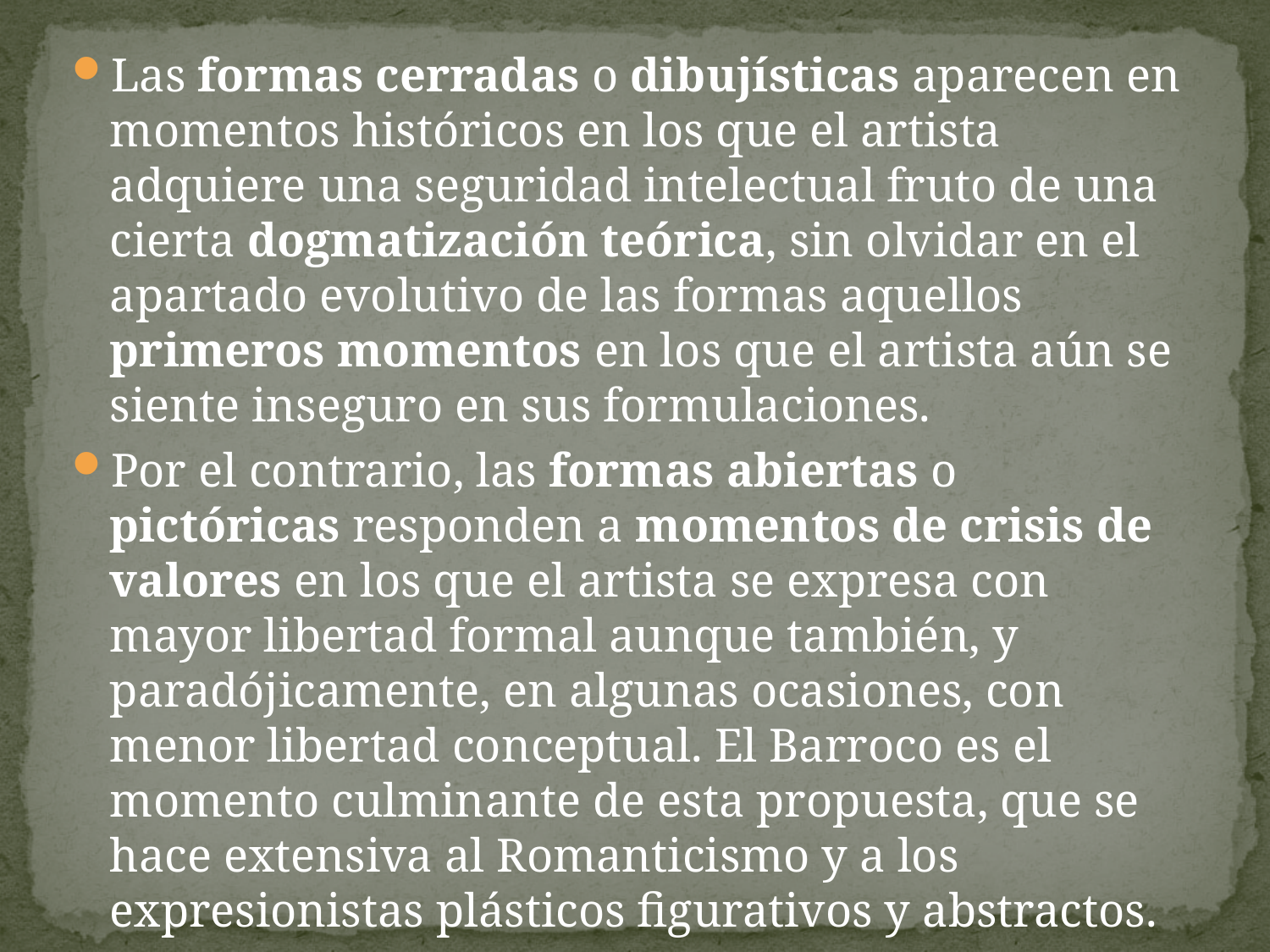

Las formas cerradas o dibujísticas aparecen en momentos históricos en los que el artista adquiere una seguridad intelectual fruto de una cierta dogmatización teórica, sin olvidar en el apartado evolutivo de las formas aquellos primeros momentos en los que el artista aún se siente inseguro en sus formulaciones.
Por el contrario, las formas abiertas o pictóricas responden a momentos de crisis de valores en los que el artista se expresa con mayor libertad formal aunque también, y paradójicamente, en algunas ocasiones, con menor libertad conceptual. El Barroco es el momento culminante de esta propuesta, que se hace extensiva al Romanticismo y a los expresionistas plásticos figurativos y abstractos.